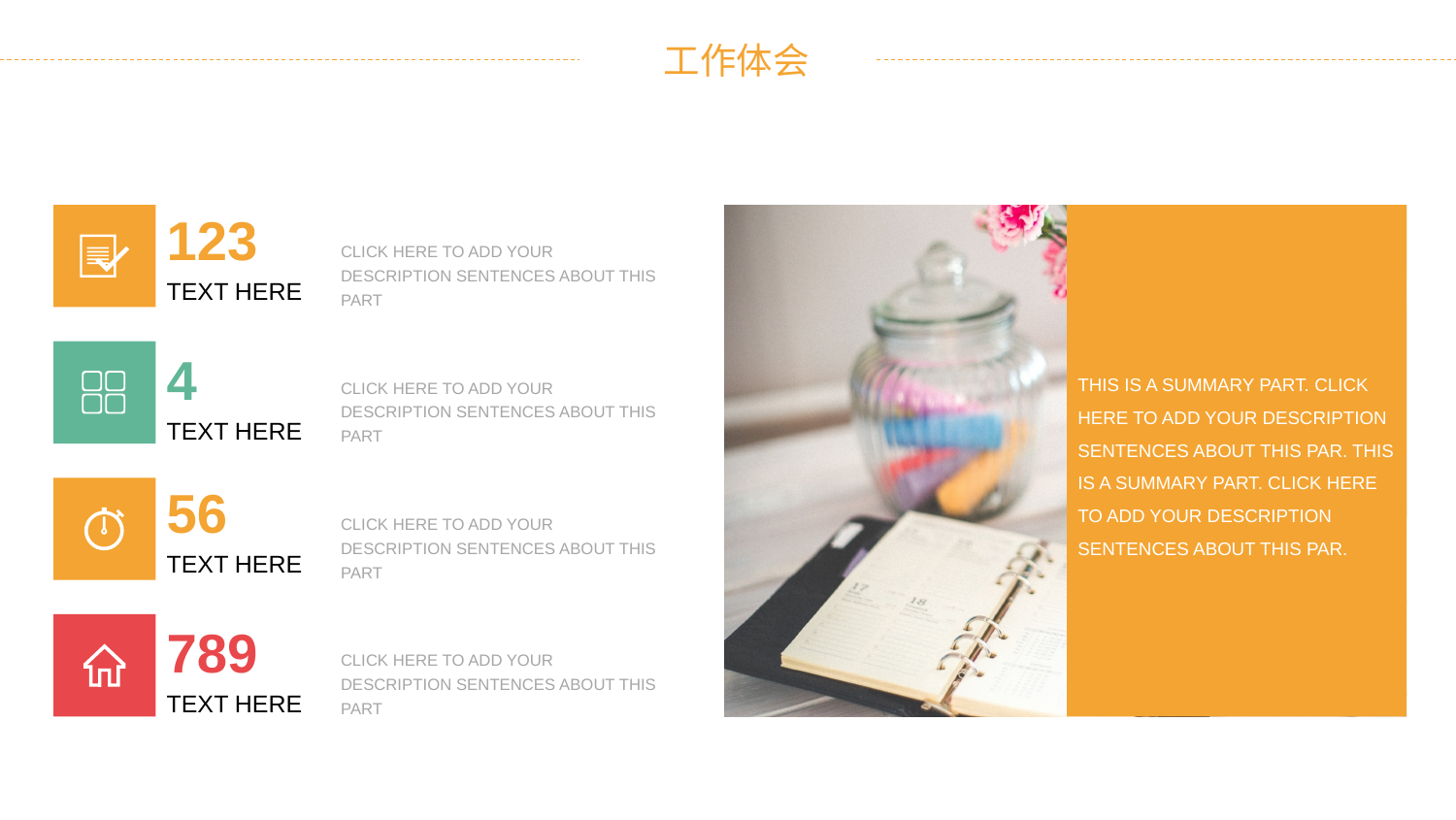

123

THIS IS A SUMMARY PART. CLICK HERE TO ADD YOUR DESCRIPTION SENTENCES ABOUT THIS PAR. THIS IS A SUMMARY PART. CLICK HERE TO ADD YOUR DESCRIPTION SENTENCES ABOUT THIS PAR.
CLICK HERE TO ADD YOUR DESCRIPTION SENTENCES ABOUT THIS PART

TEXT HERE
4

CLICK HERE TO ADD YOUR DESCRIPTION SENTENCES ABOUT THIS PART

TEXT HERE
56

CLICK HERE TO ADD YOUR DESCRIPTION SENTENCES ABOUT THIS PART

TEXT HERE
789

CLICK HERE TO ADD YOUR DESCRIPTION SENTENCES ABOUT THIS PART

TEXT HERE